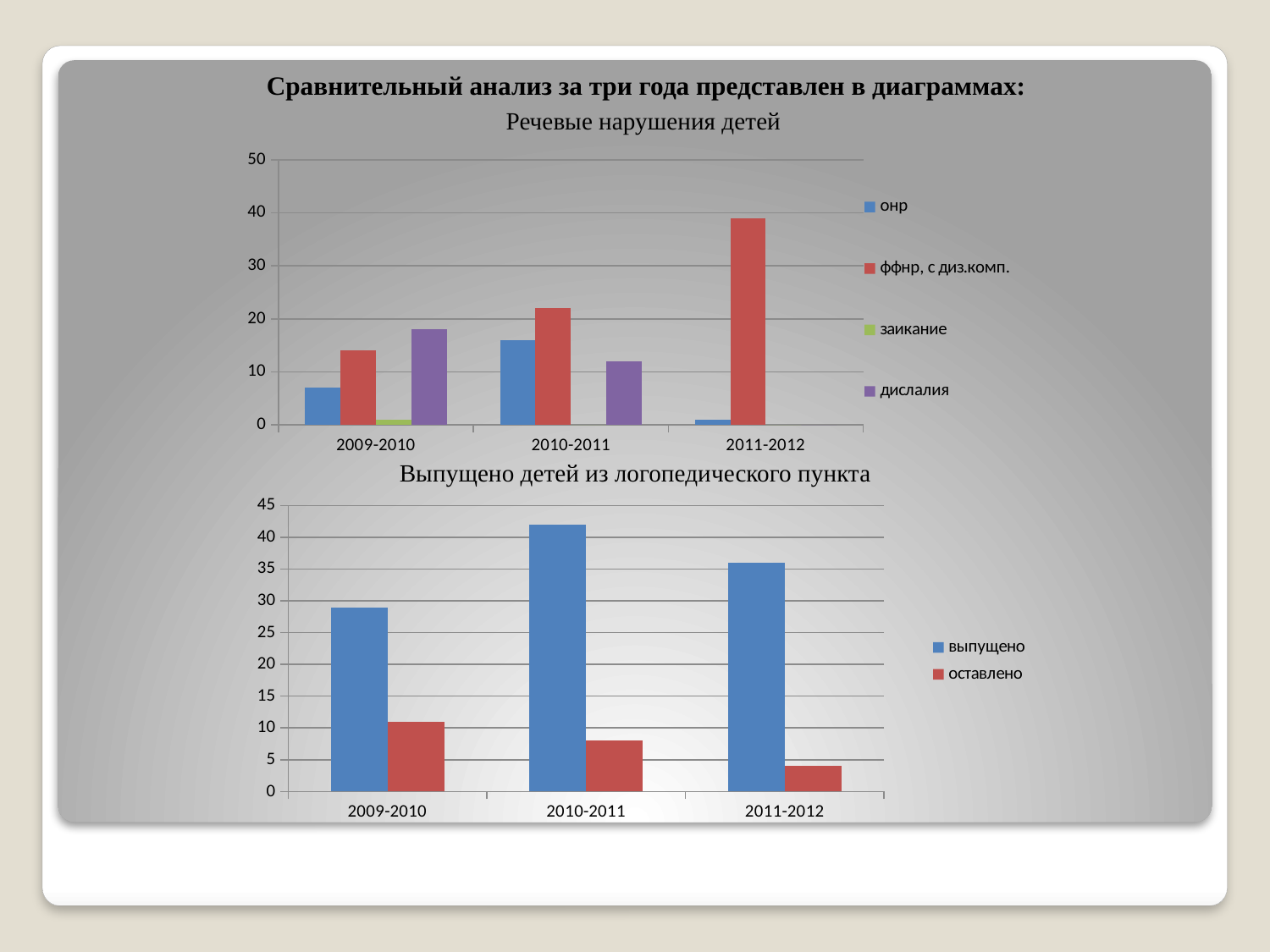

Сравнительный анализ за три года представлен в диаграммах:
Речевые нарушения детей

Выпущено детей из логопедического пункта

### Chart

| Category | онр | ффнр, с диз.комп. | заикание | дислалия |
|---|---|---|---|---|
| 2009-2010 | 7.0 | 14.0 | 1.0 | 18.0 |
| 2010-2011 | 16.0 | 22.0 | 0.0 | 12.0 |
| 2011-2012 | 1.0 | 39.0 | 0.0 | 0.0 |

### Chart

| Category | выпущено | оставлено |
|---|---|---|
| 2009-2010 | 29.0 | 11.0 |
| 2010-2011 | 42.0 | 8.0 |
| 2011-2012 | 36.0 | 4.0 |